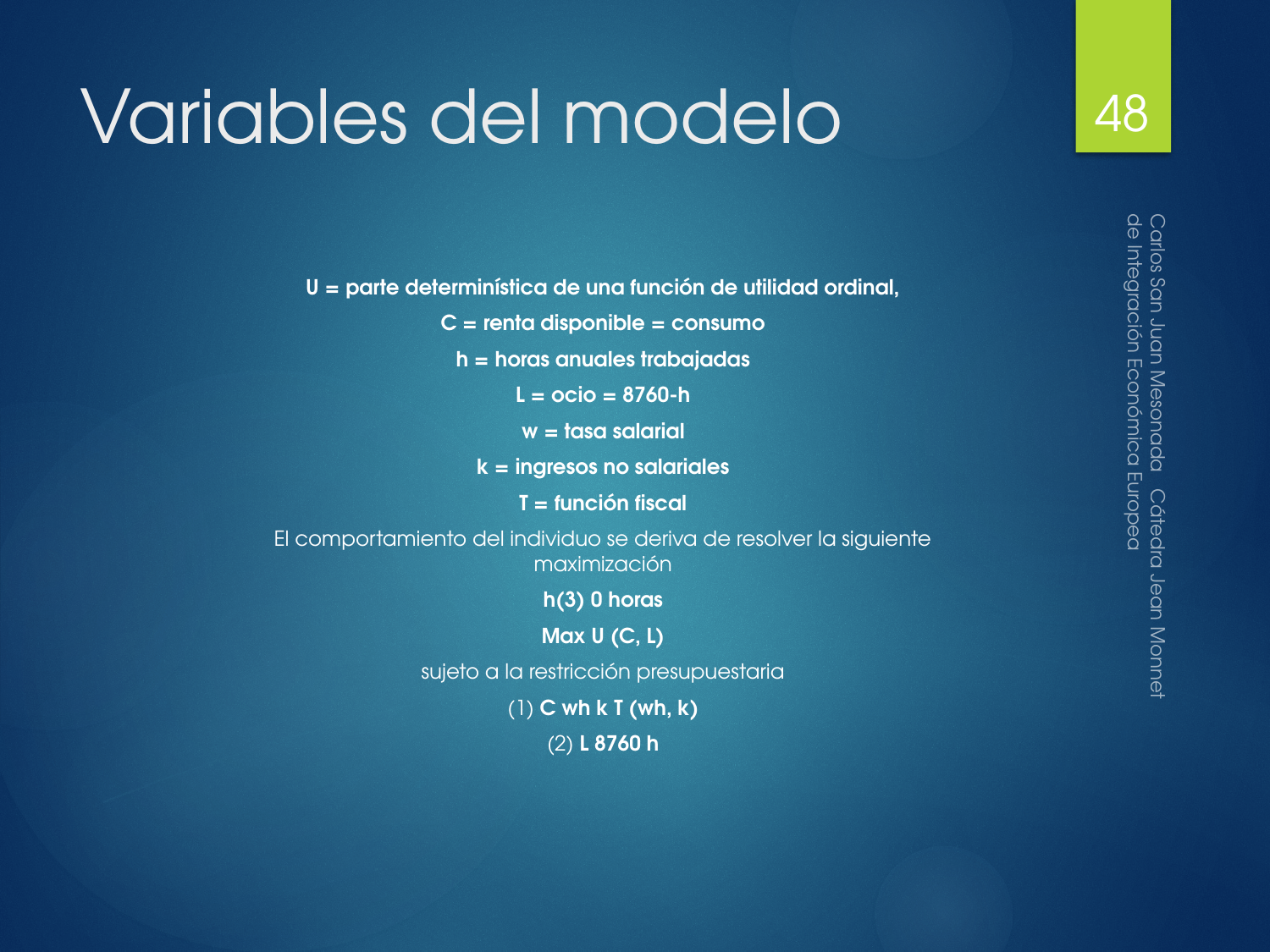

48
# Variables del modelo

U = parte determinística de una función de utilidad ordinal,
C = renta disponible = consumo
h = horas anuales trabajadas
L = ocio = 8760-h
w = tasa salarial
k = ingresos no salariales
T = función fiscal
El comportamiento del individuo se deriva de resolver la siguiente maximización
h(3) 0 horas
Max U (C, L)
sujeto a la restricción presupuestaria
(1) C wh k T (wh, k)
(2) L 8760 h
Carlos San Juan Mesonada   Cátedra Jean Monnet de Integración Económica Europea